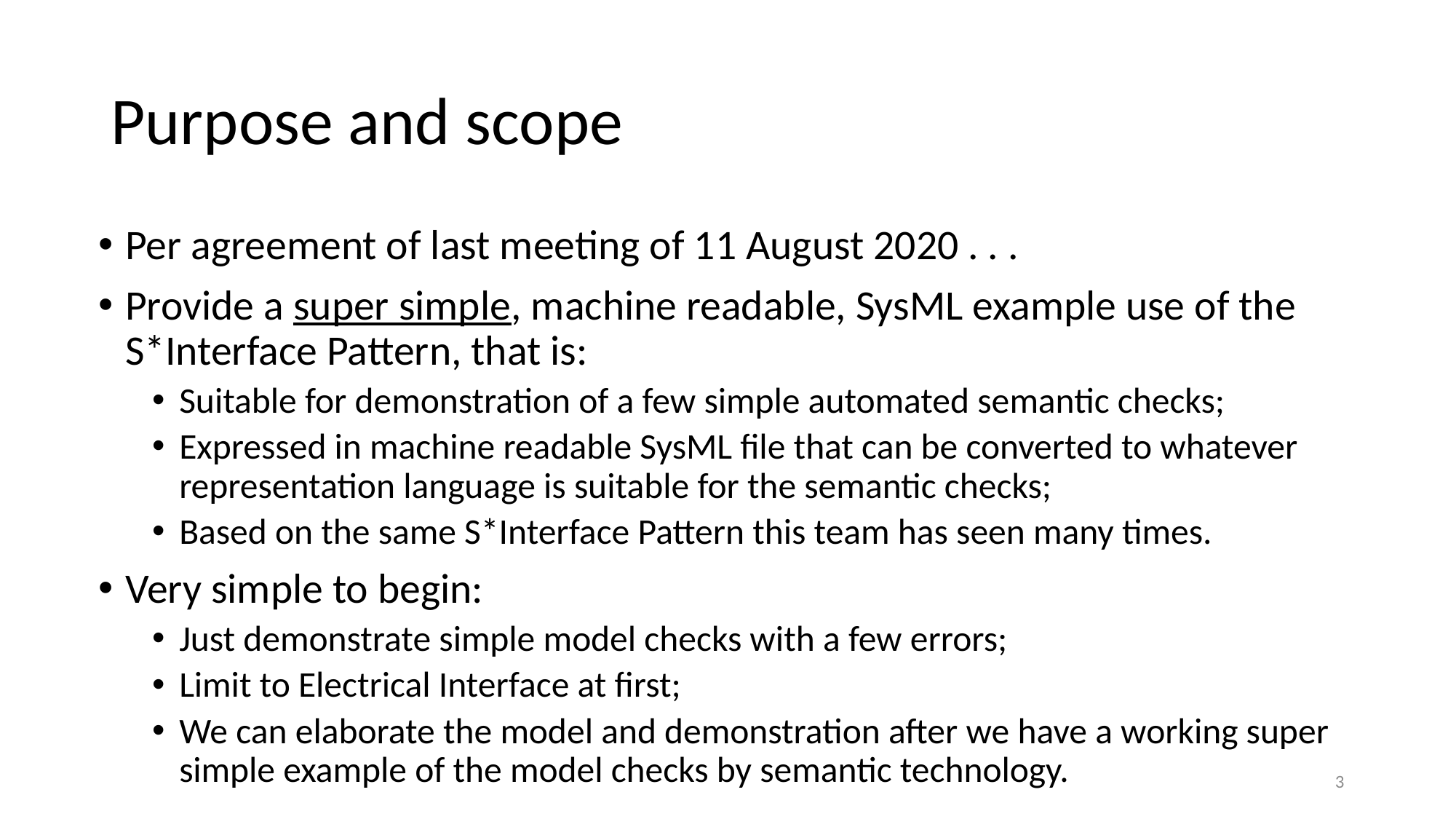

# Purpose and scope
Per agreement of last meeting of 11 August 2020 . . .
Provide a super simple, machine readable, SysML example use of the  S*Interface Pattern, that is:
Suitable for demonstration of a few simple automated semantic checks;
Expressed in machine readable SysML file that can be converted to whatever representation language is suitable for the semantic checks;
Based on the same S*Interface Pattern this team has seen many times.
Very simple to begin:
Just demonstrate simple model checks with a few errors;
Limit to Electrical Interface at first;
We can elaborate the model and demonstration after we have a working super simple example of the model checks by semantic technology.

3